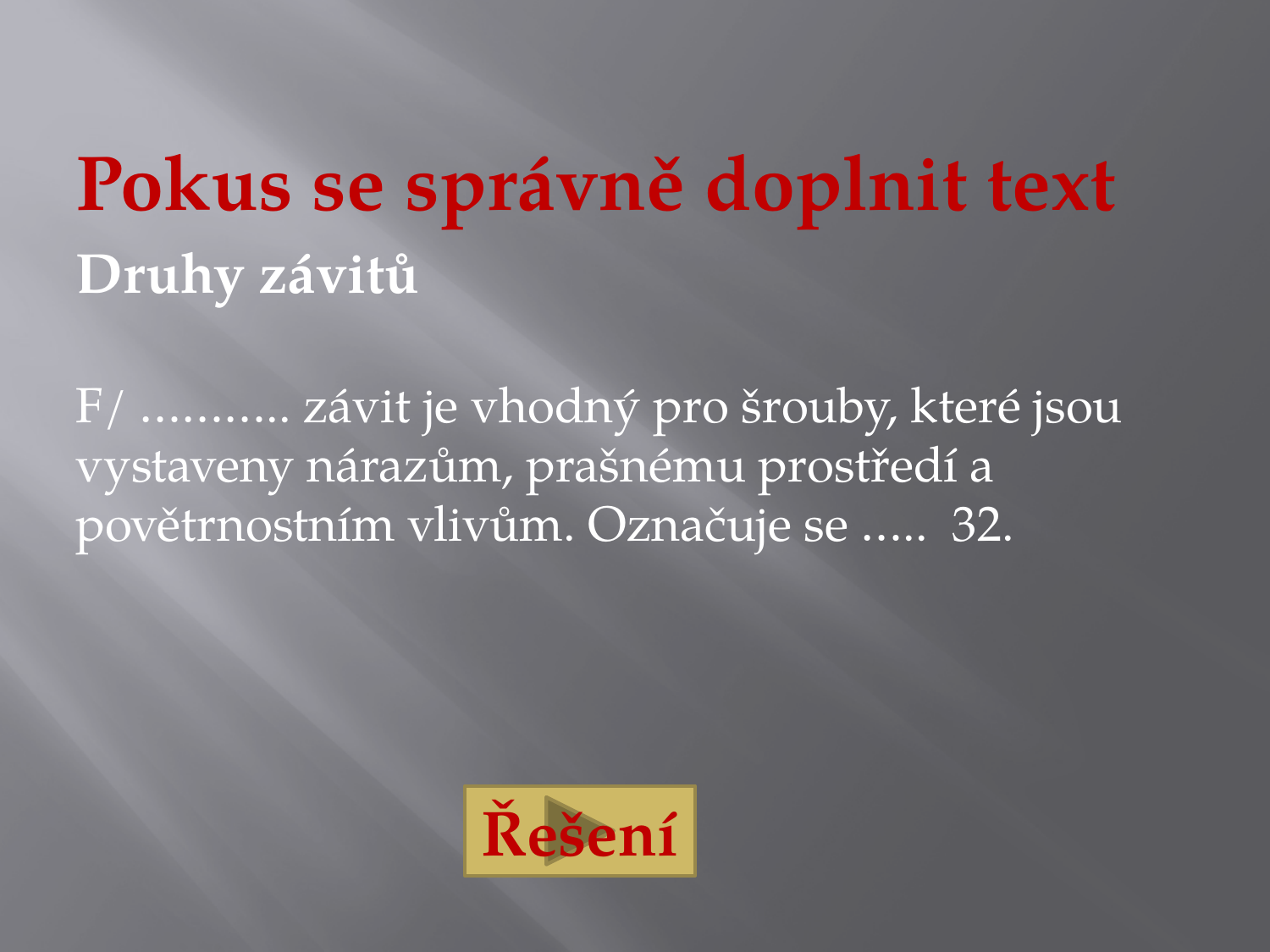

Pokus se správně doplnit text
Druhy závitů

F/ ……….. závit je vhodný pro šrouby, které jsou vystaveny nárazům, prašnému prostředí a povětrnostním vlivům. Označuje se …..  32.

Řešení